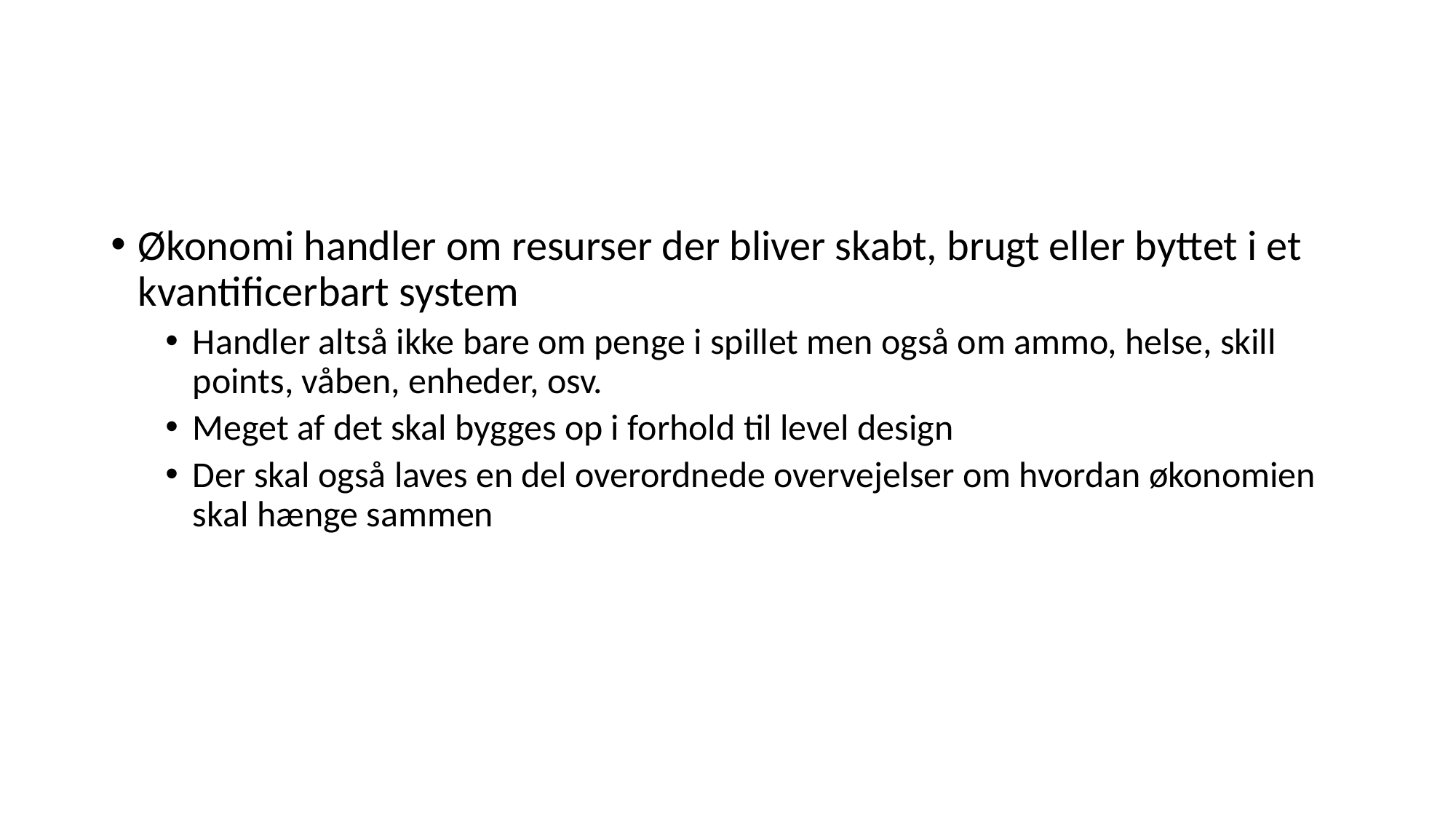

#
Økonomi handler om resurser der bliver skabt, brugt eller byttet i et kvantificerbart system
Handler altså ikke bare om penge i spillet men også om ammo, helse, skill points, våben, enheder, osv.
Meget af det skal bygges op i forhold til level design
Der skal også laves en del overordnede overvejelser om hvordan økonomien skal hænge sammen